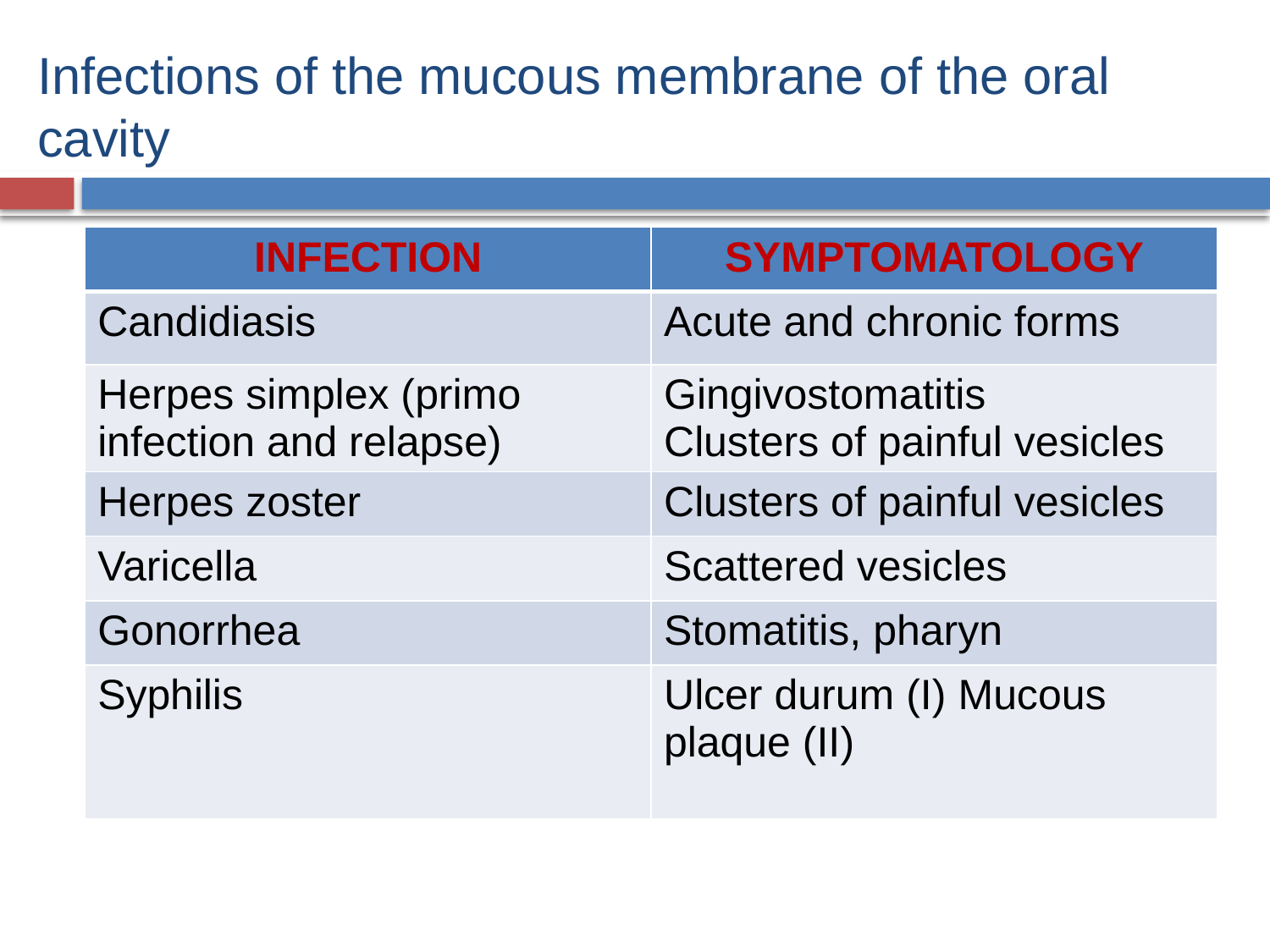

# Infections of the mucous membrane of the oral cavity
| INFECTION | SYMPTOMATOLOGY |
| --- | --- |
| Candidiasis | Acute and chronic forms |
| Herpes simplex (primo infection and relapse) | Gingivostomatitis Clusters of painful vesicles |
| Herpes zoster | Clusters of painful vesicles |
| Varicella | Scattered vesicles |
| Gonorrhea | Stomatitis, pharyn |
| Syphilis | Ulcer durum (I) Mucous plaque (II) |